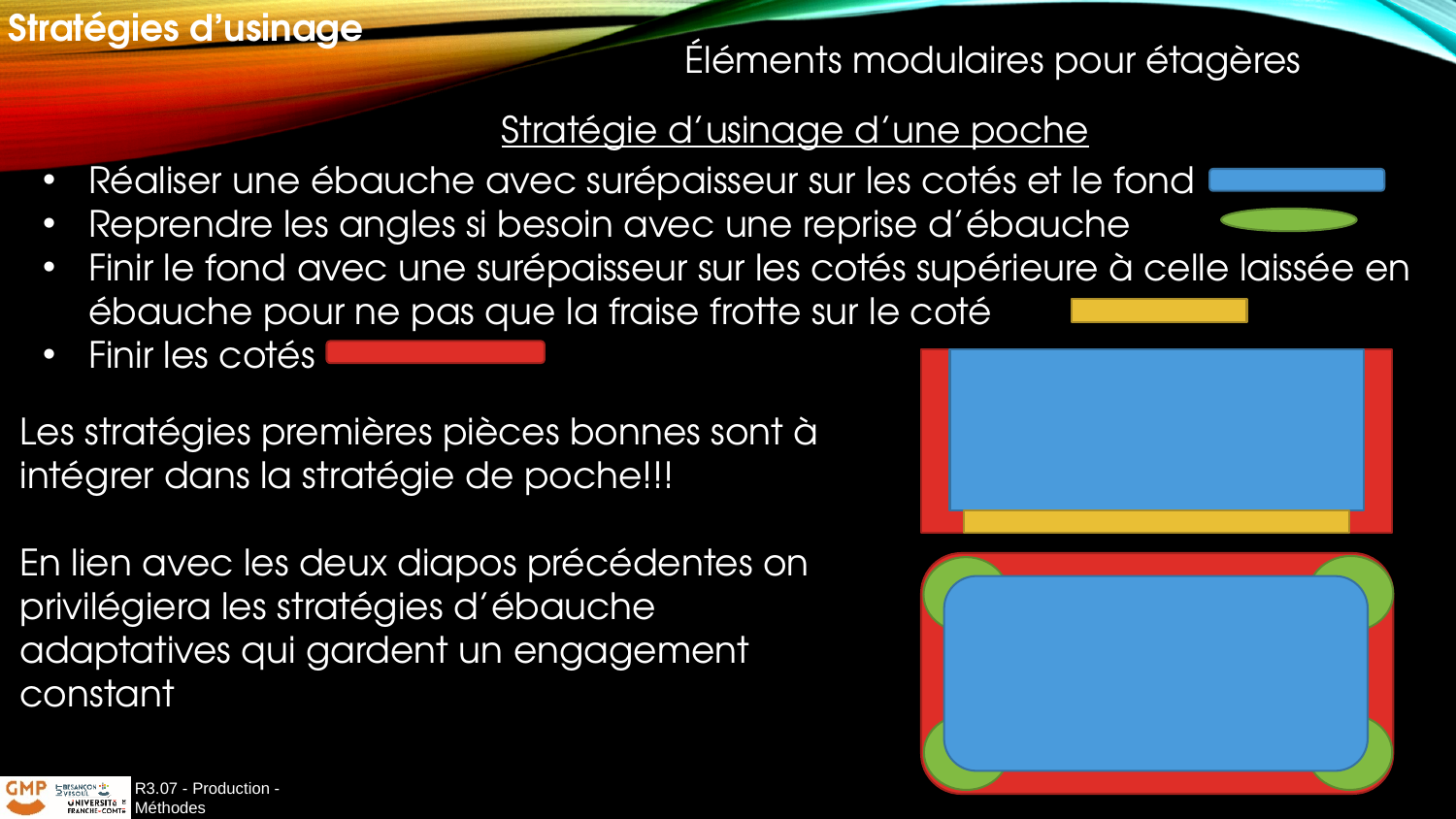

Stratégies d’usinage
Éléments modulaires pour étagères
Stratégie d’usinage d’une poche
Réaliser une ébauche avec surépaisseur sur les cotés et le fond
Reprendre les angles si besoin avec une reprise d’ébauche
Finir le fond avec une surépaisseur sur les cotés supérieure à celle laissée en ébauche pour ne pas que la fraise frotte sur le coté
Finir les cotés

Les stratégies premières pièces bonnes sont à intégrer dans la stratégie de poche!!!

En lien avec les deux diapos précédentes on privilégiera les stratégies d’ébauche adaptatives qui gardent un engagement constant